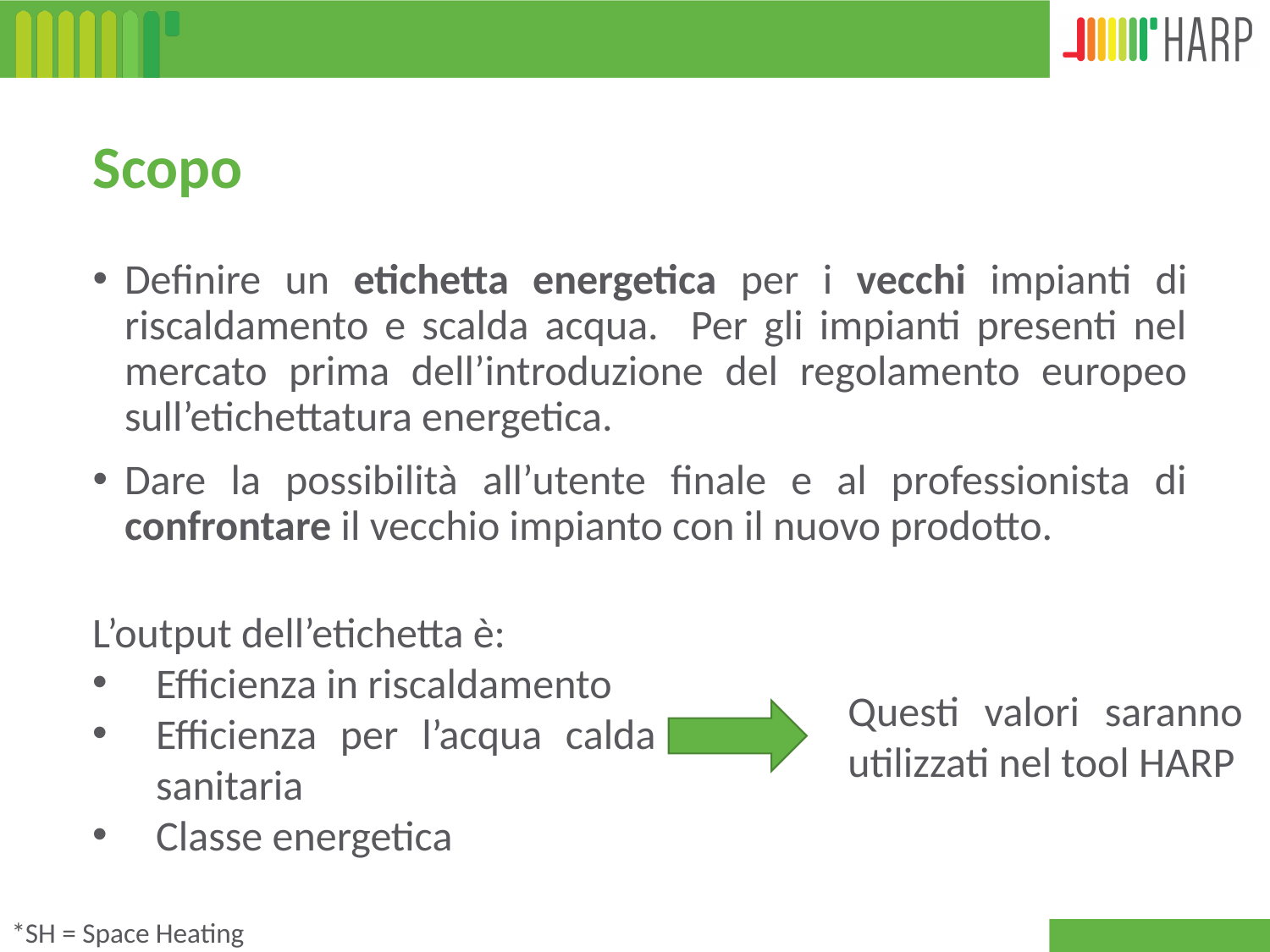

# Scopo
Definire un etichetta energetica per i vecchi impianti di riscaldamento e scalda acqua.  Per gli impianti presenti nel mercato prima dell’introduzione del regolamento europeo sull’etichettatura energetica.
Dare la possibilità all’utente finale e al professionista di confrontare il vecchio impianto con il nuovo prodotto.

L’output dell’etichetta è:
Efficienza in riscaldamento
Efficienza per l’acqua calda sanitaria
Classe energetica
Questi valori saranno utilizzati nel tool HARP

*SH = Space Heating